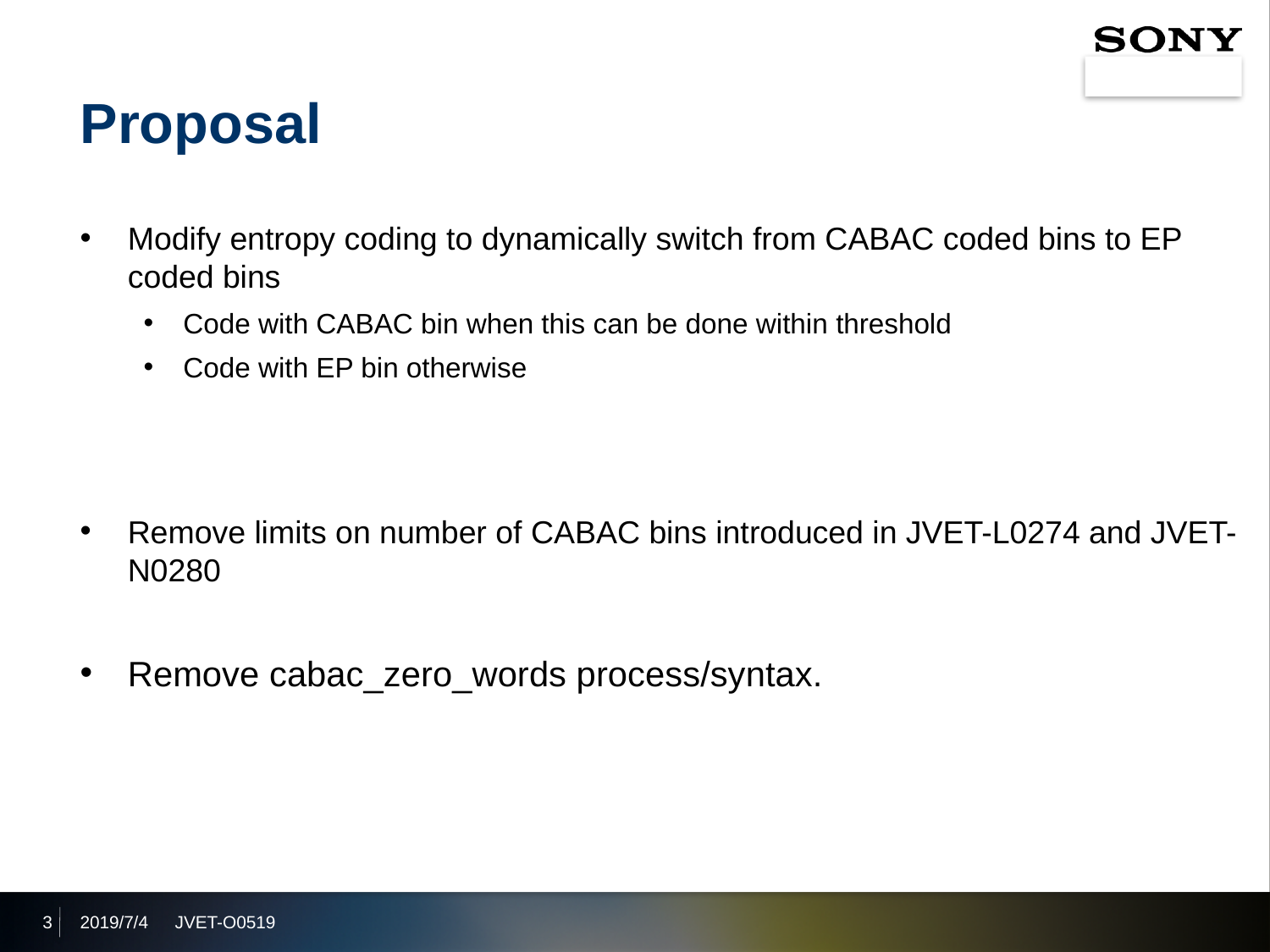

# Proposal

Modify entropy coding to dynamically switch from CABAC coded bins to EP coded bins
Code with CABAC bin when this can be done within threshold
Code with EP bin otherwise

Remove limits on number of CABAC bins introduced in JVET-L0274 and JVET-N0280

Remove cabac_zero_words process/syntax.

3
2019/7/4
JVET-O0519